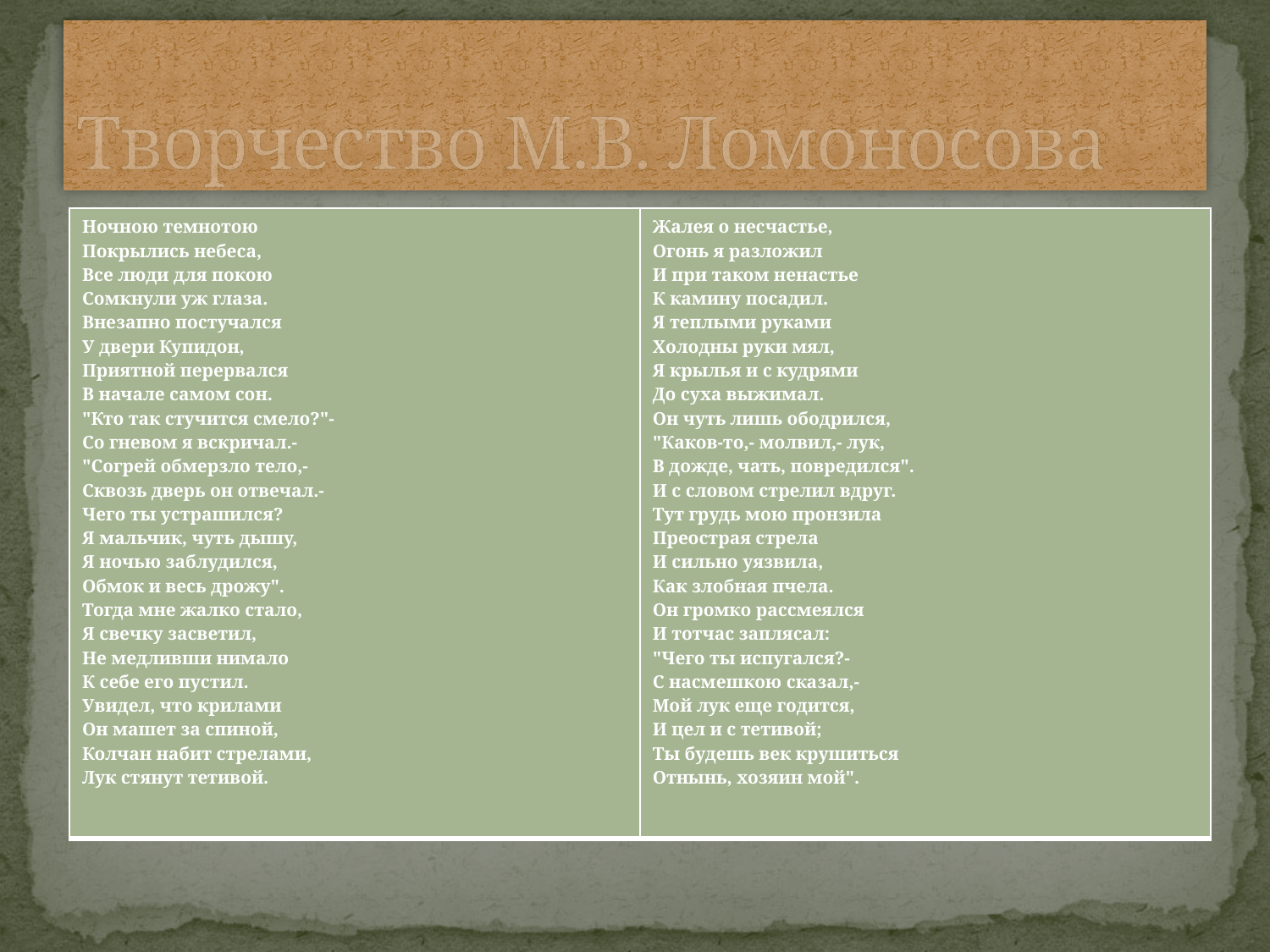

# Творчество М.В. Ломоносова
| Ночною темнотою Покрылись небеса, Все люди для покою Сомкнули уж глаза. Внезапно постучался У двери Купидон, Приятной перервался В начале самом сон. "Кто так стучится смело?"- Со гневом я вскричал.- "Согрей обмерзло тело,- Сквозь дверь он отвечал.- Чего ты устрашился? Я мальчик, чуть дышу, Я ночью заблудился, Обмок и весь дрожу". Тогда мне жалко стало, Я свечку засветил, Не медливши нимало К себе его пустил. Увидел, что крилами Он машет за спиной, Колчан набит стрелами, Лук стянут тетивой. | Жалея о несчастье, Огонь я разложил И при таком ненастье К камину посадил. Я теплыми руками Холодны руки мял, Я крылья и с кудрями До суха выжимал. Он чуть лишь ободрился, "Каков-то,- молвил,- лук, В дожде, чать, повредился". И с словом стрелил вдруг. Тут грудь мою пронзила Преострая стрела И сильно уязвила, Как злобная пчела. Он громко рассмеялся И тотчас заплясал: "Чего ты испугался?- С насмешкою сказал,- Мой лук еще годится, И цел и с тетивой; Ты будешь век крушиться Отнынь, хозяин мой". |
| --- | --- |